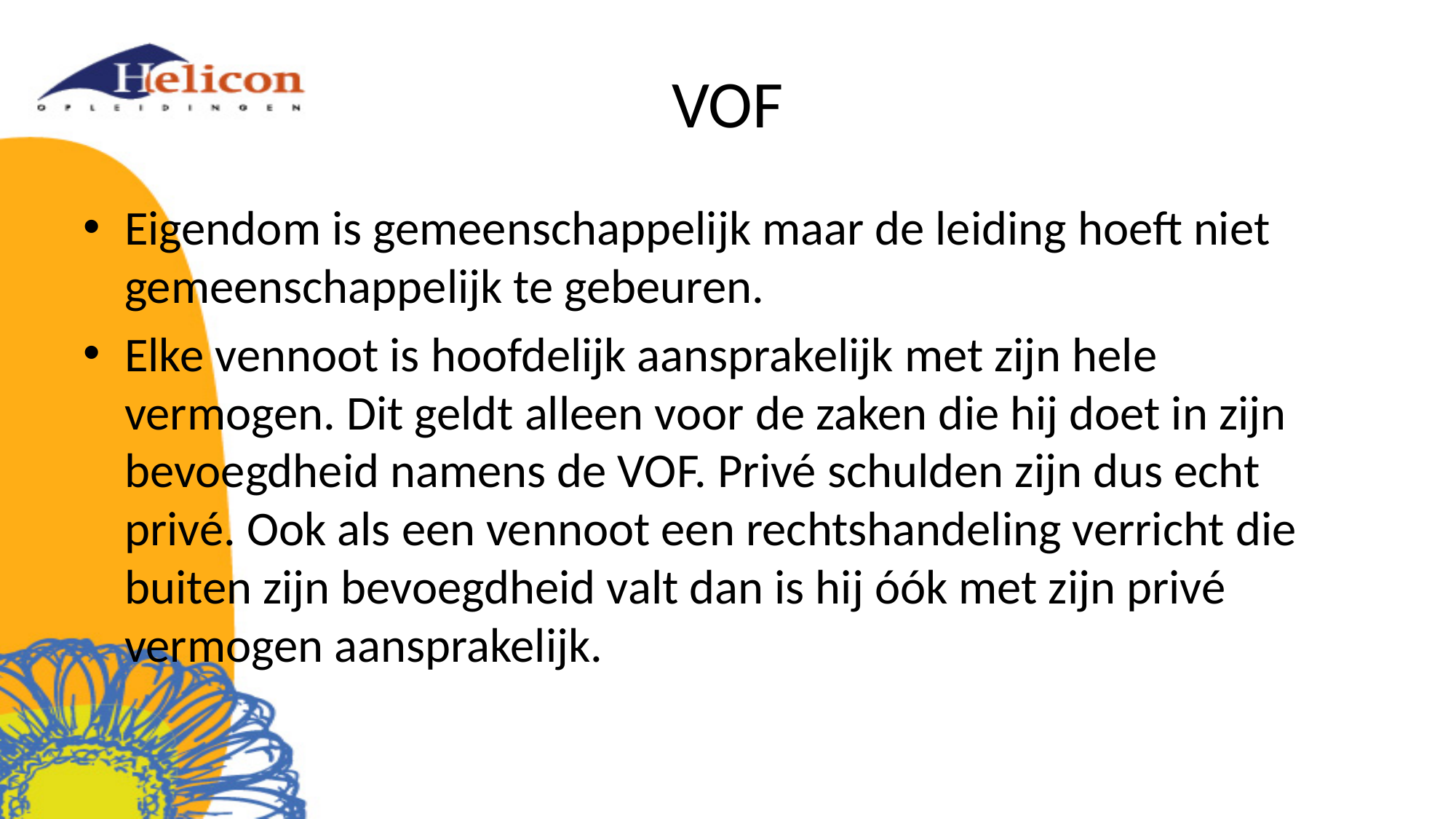

# VOF
Eigendom is gemeenschappelijk maar de leiding hoeft niet gemeenschappelijk te gebeuren.
Elke vennoot is hoofdelijk aansprakelijk met zijn hele vermogen. Dit geldt alleen voor de zaken die hij doet in zijn bevoegdheid namens de VOF. Privé schulden zijn dus echt privé. Ook als een vennoot een rechtshandeling verricht die buiten zijn bevoegdheid valt dan is hij óók met zijn privé vermogen aansprakelijk.